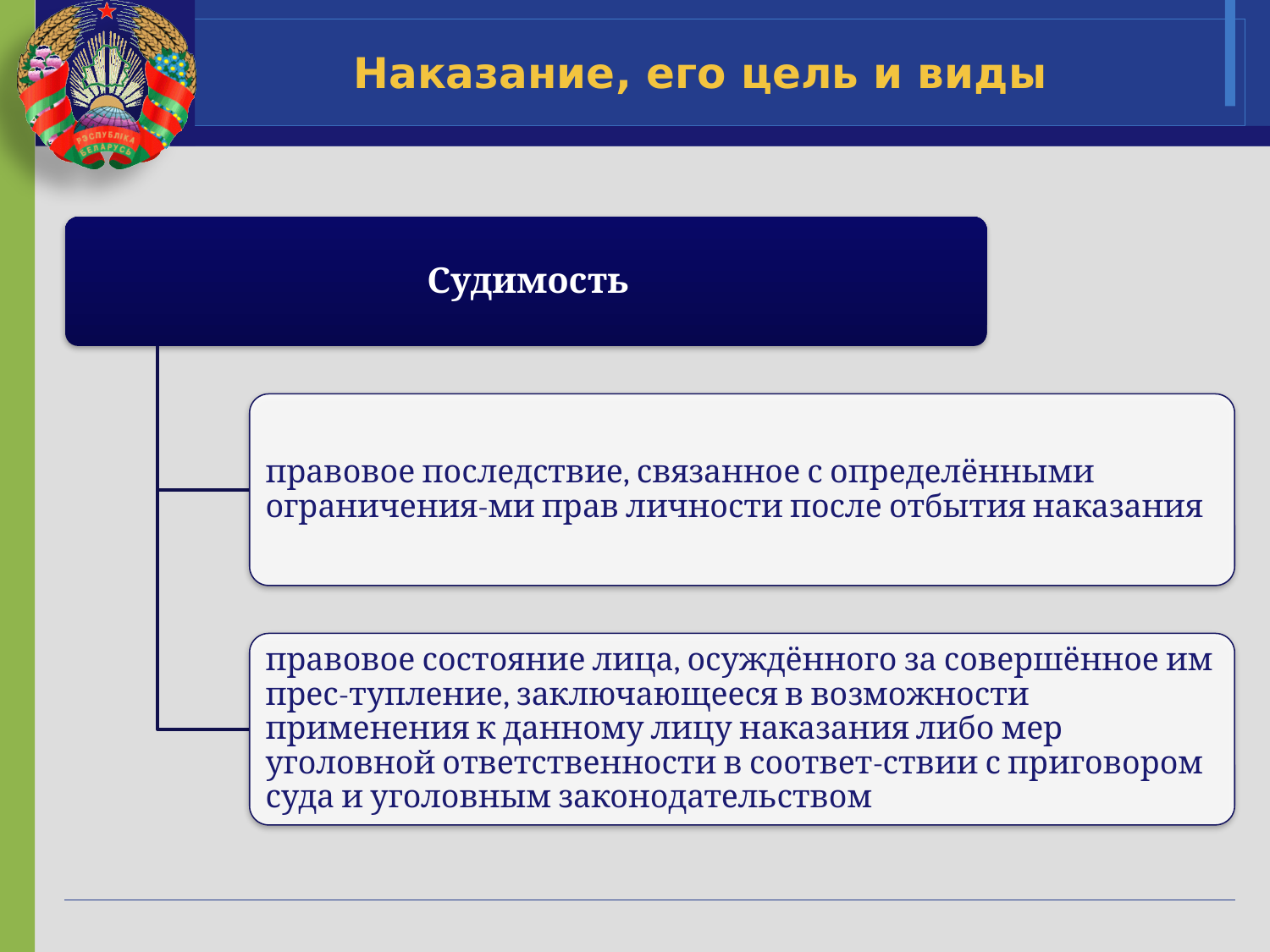

# Наказание, его цель и виды
Судимость
правовое последствие, связанное с определёнными ограничения-ми прав личности после отбытия наказания
правовое состояние лица, осуждённого за совершённое им прес-тупление, заключающееся в возможности применения к данному лицу наказания либо мер уголовной ответственности в соответ-ствии с приговором суда и уголовным законодательством